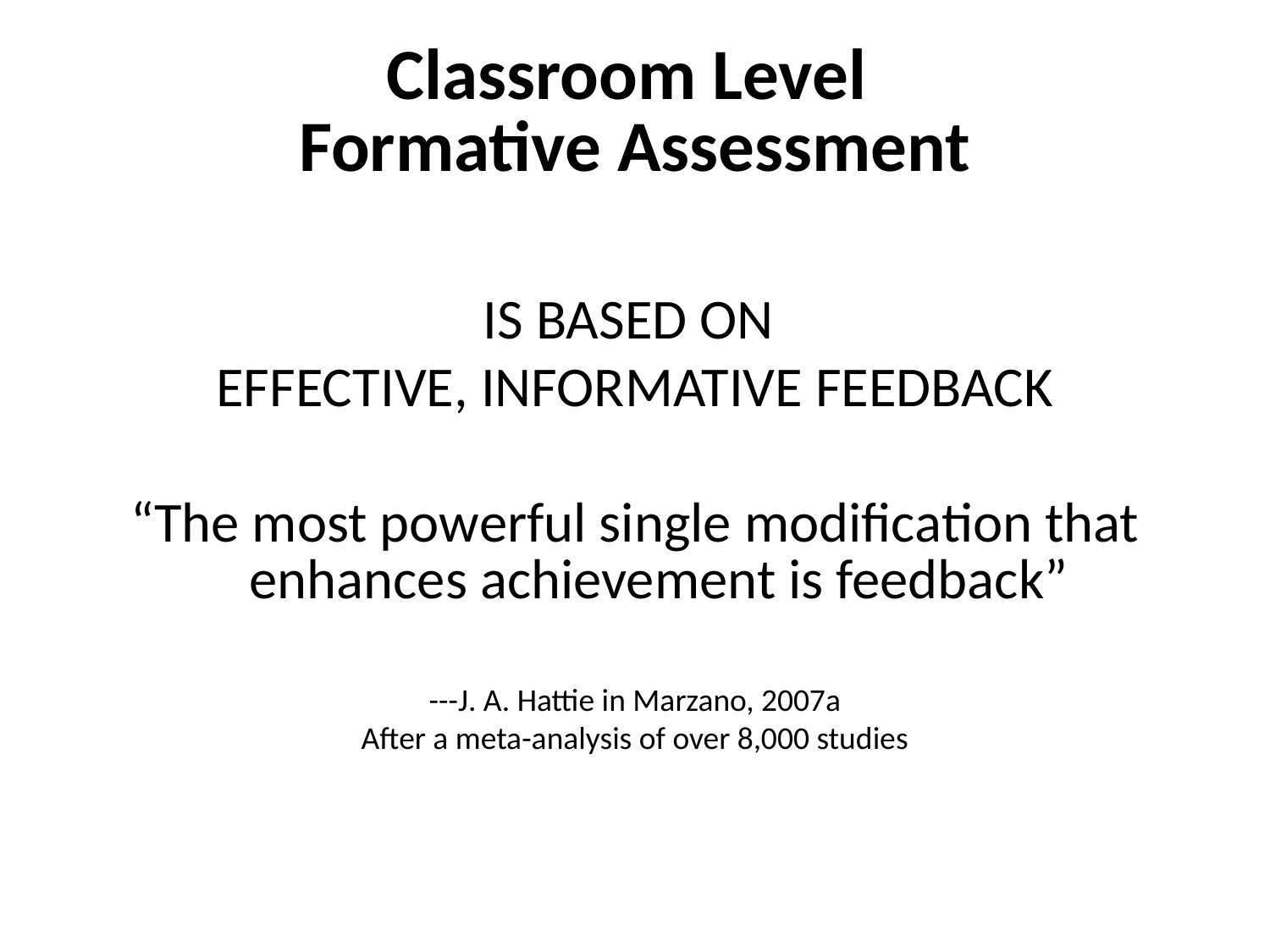

# Classroom Level Formative Assessment

IS BASED ON
EFFECTIVE, INFORMATIVE FEEDBACK

“The most powerful single modification that enhances achievement is feedback”

---J. A. Hattie in Marzano, 2007a
After a meta-analysis of over 8,000 studies